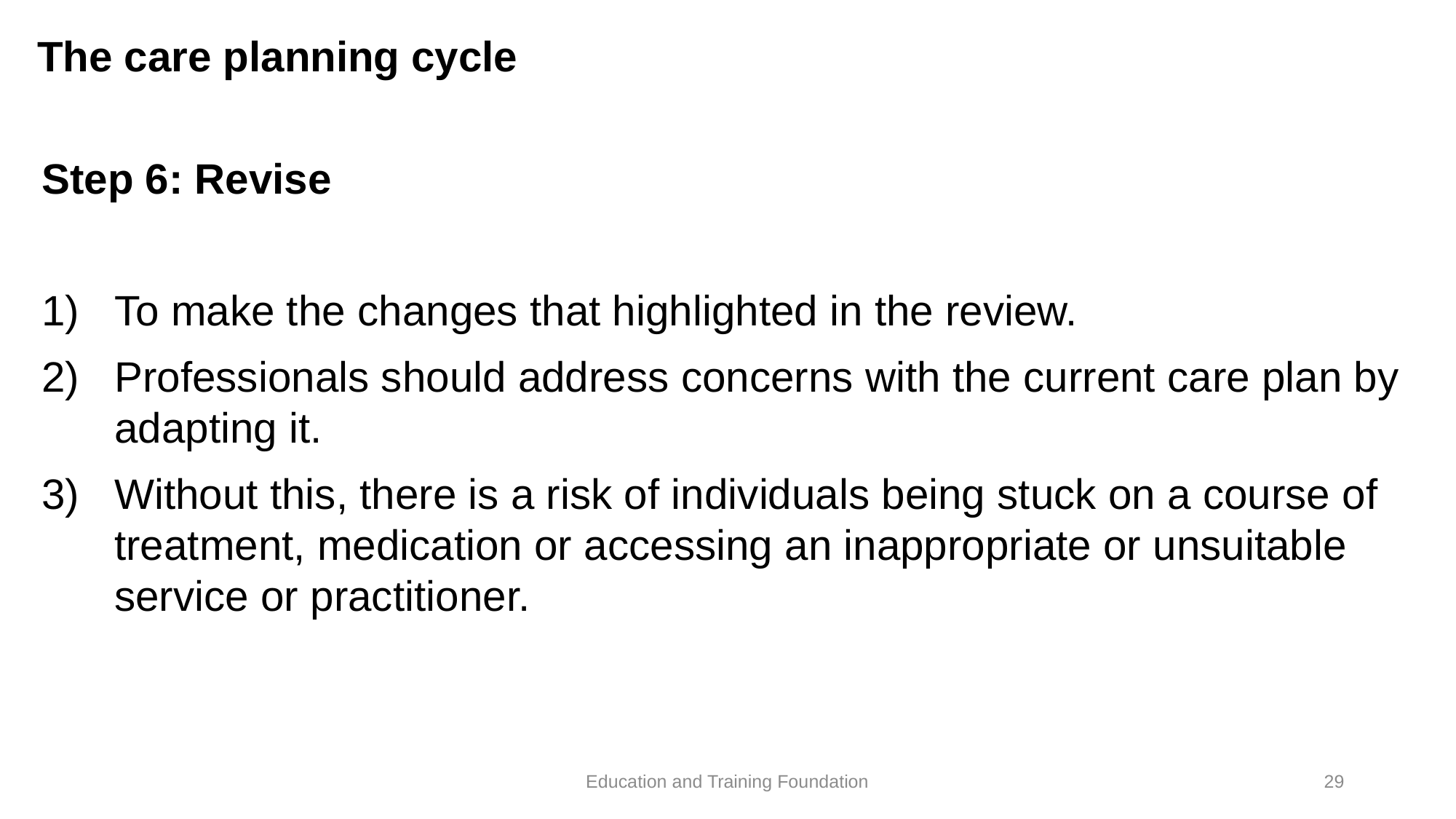

# The care planning cycle
Step 6: Revise

To make the changes that highlighted in the review.
Professionals should address concerns with the current care plan by adapting it.
Without this, there is a risk of individuals being stuck on a course of treatment, medication or accessing an inappropriate or unsuitable service or practitioner.
Education and Training Foundation
29